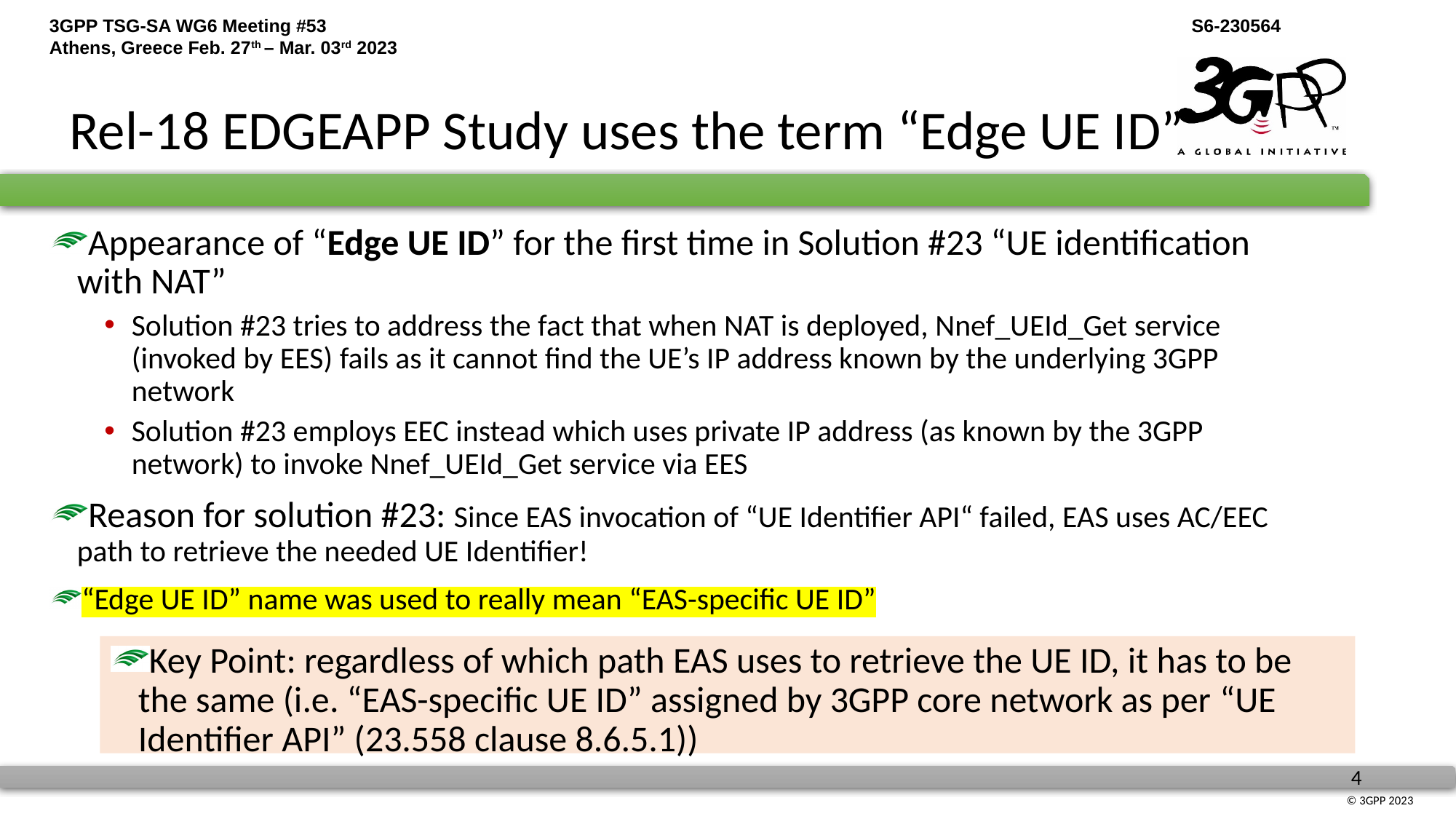

# Rel-18 EDGEAPP Study uses the term “Edge UE ID”
Appearance of “Edge UE ID” for the first time in Solution #23 “UE identification with NAT”
Solution #23 tries to address the fact that when NAT is deployed, Nnef_UEId_Get service (invoked by EES) fails as it cannot find the UE’s IP address known by the underlying 3GPP network
Solution #23 employs EEC instead which uses private IP address (as known by the 3GPP network) to invoke Nnef_UEId_Get service via EES
Reason for solution #23: Since EAS invocation of “UE Identifier API“ failed, EAS uses AC/EEC path to retrieve the needed UE Identifier!
“Edge UE ID” name was used to really mean “EAS-specific UE ID”

Key Point: regardless of which path EAS uses to retrieve the UE ID, it has to be the same (i.e. “EAS-specific UE ID” assigned by 3GPP core network as per “UE Identifier API” (23.558 clause 8.6.5.1))